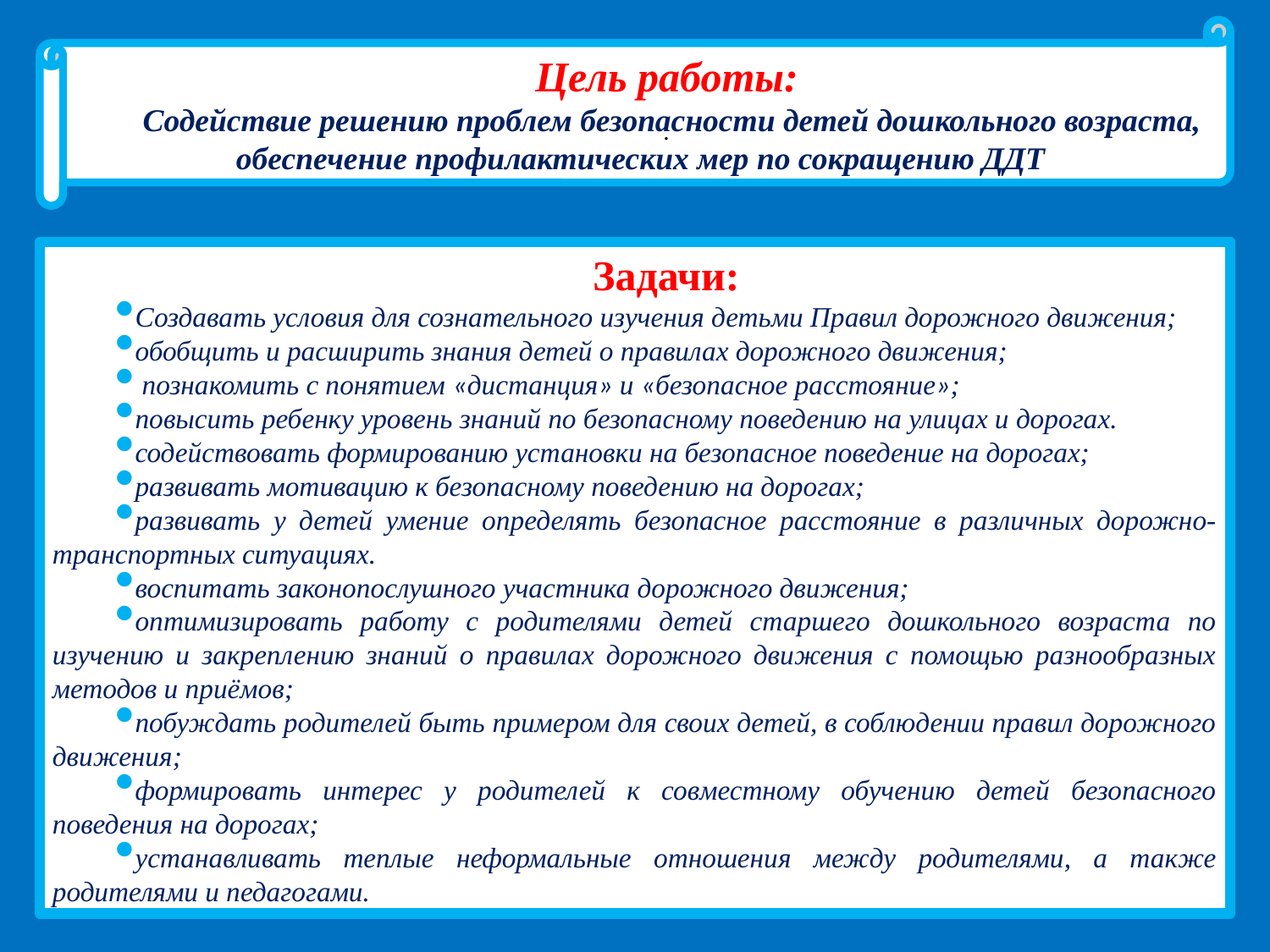

Цель работы:
Содействие решению проблем безопасности детей дошкольного возраста, обеспечение профилактических мер по сокращению ДДТ
.
Задачи:
Создавать условия для сознательного изучения детьми Правил дорожного движения;
обобщить и расширить знания детей о правилах дорожного движения;
 познакомить с понятием «дистанция» и «безопасное расстояние»;
повысить ребенку уровень знаний по безопасному поведению на улицах и дорогах.
содействовать формированию установки на безопасное поведение на дорогах;
развивать мотивацию к безопасному поведению на дорогах;
развивать у детей умение определять безопасное расстояние в различных дорожно-транспортных ситуациях.
воспитать законопослушного участника дорожного движения;
оптимизировать работу с родителями детей старшего дошкольного возраста по изучению и закреплению знаний о правилах дорожного движения с помощью разнообразных методов и приёмов;
побуждать родителей быть примером для своих детей, в соблюдении правил дорожного движения;
формировать интерес у родителей к совместному обучению детей безопасного поведения на дорогах;
устанавливать теплые неформальные отношения между родителями, а также родителями и педагогами.